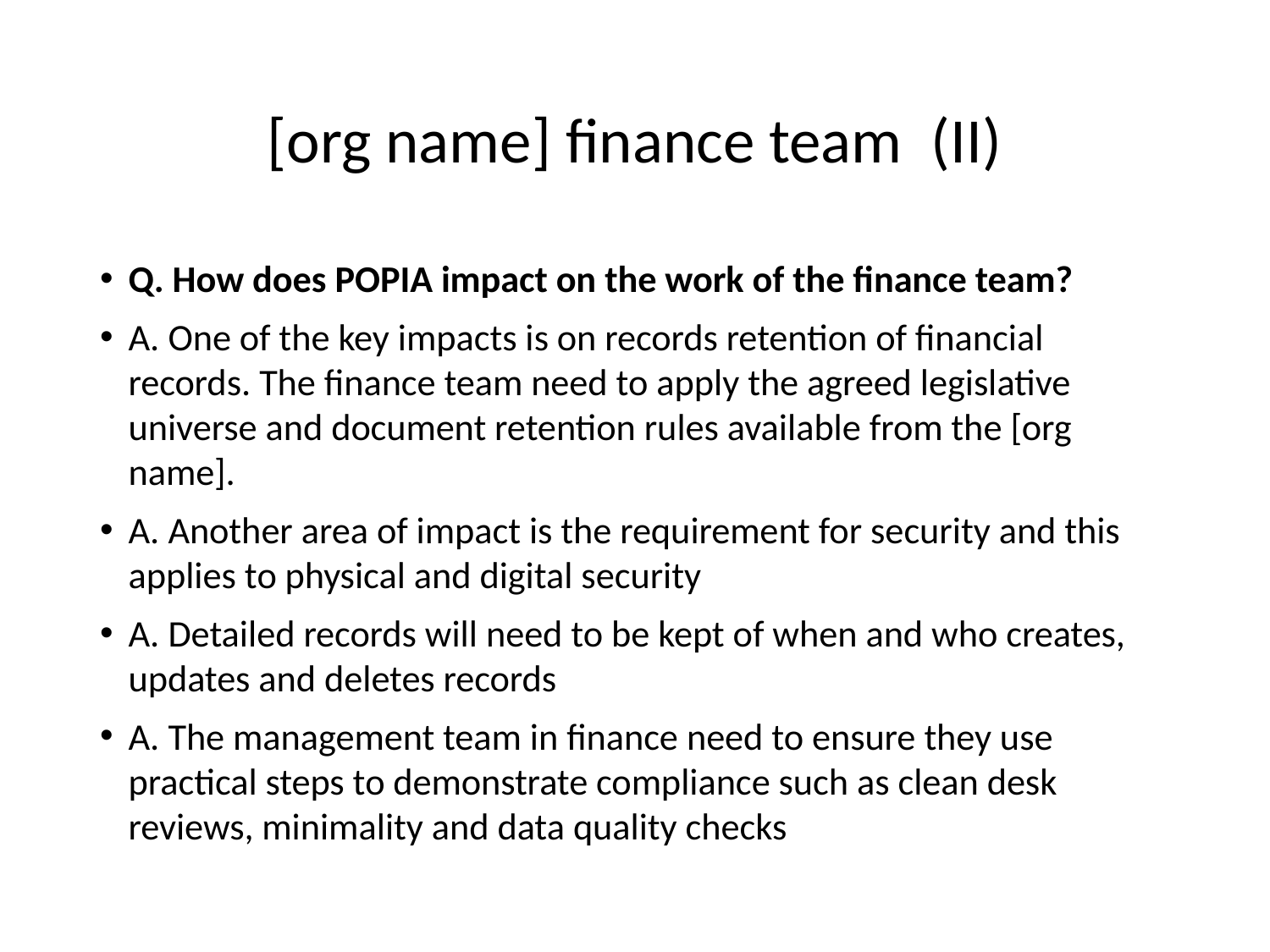

# [org name] finance team  (II)
Q. How does POPIA impact on the work of the finance team?
A. One of the key impacts is on records retention of financial records. The finance team need to apply the agreed legislative universe and document retention rules available from the [org name].
A. Another area of impact is the requirement for security and this applies to physical and digital security
A. Detailed records will need to be kept of when and who creates, updates and deletes records
A. The management team in finance need to ensure they use practical steps to demonstrate compliance such as clean desk reviews, minimality and data quality checks